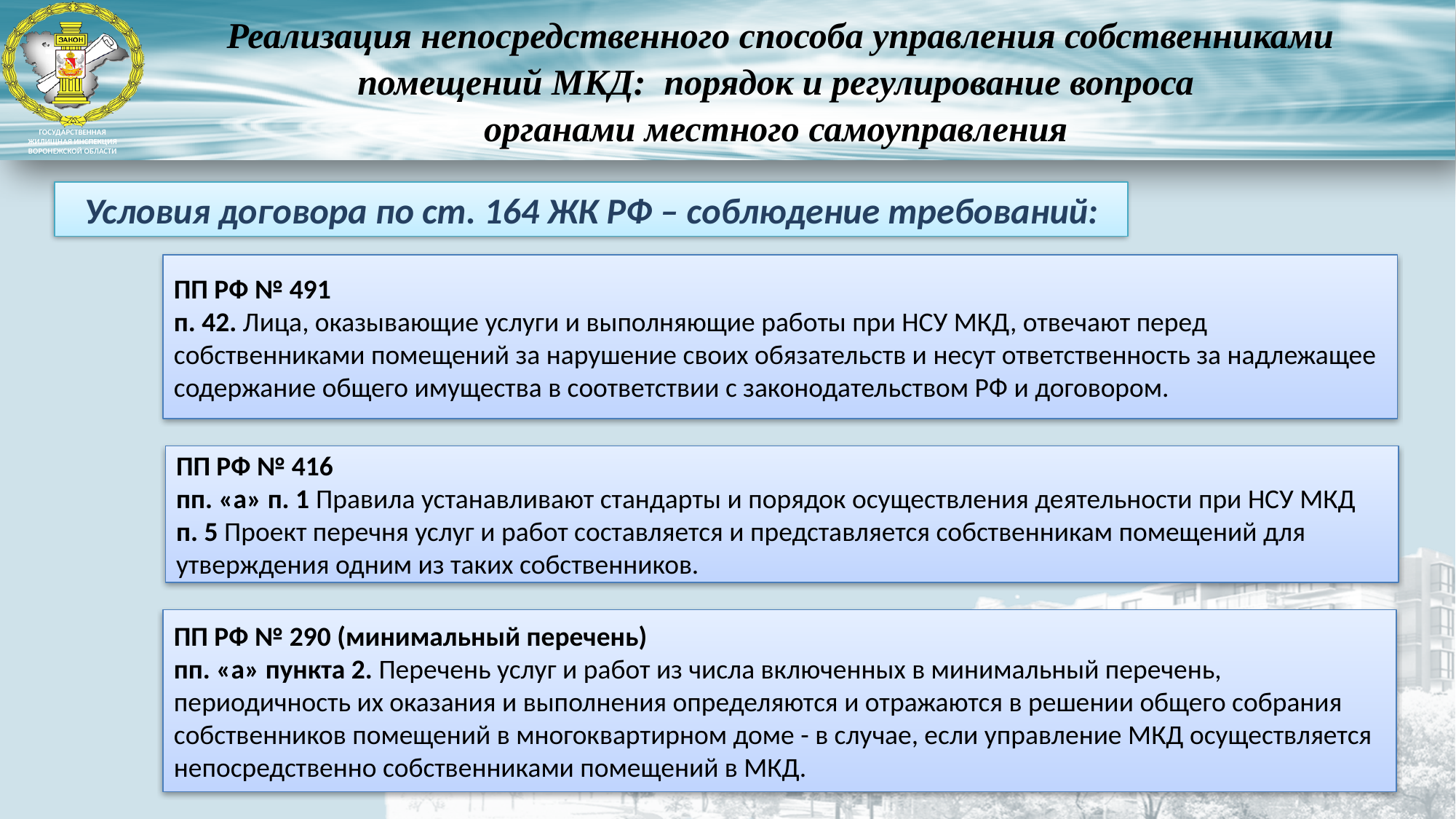

Реализация непосредственного способа управления собственниками помещений МКД:  порядок и регулирование вопроса
органами местного самоуправления
Условия договора по ст. 164 ЖК РФ – соблюдение требований:
ПП РФ № 491
п. 42. Лица, оказывающие услуги и выполняющие работы при НСУ МКД, отвечают перед собственниками помещений за нарушение своих обязательств и несут ответственность за надлежащее содержание общего имущества в соответствии с законодательством РФ и договором.
ПП РФ № 416
пп. «а» п. 1 Правила устанавливают стандарты и порядок осуществления деятельности при НСУ МКД
п. 5 Проект перечня услуг и работ составляется и представляется собственникам помещений для утверждения одним из таких собственников.
ПП РФ № 290 (минимальный перечень)
пп. «а» пункта 2. Перечень услуг и работ из числа включенных в минимальный перечень, периодичность их оказания и выполнения определяются и отражаются в решении общего собрания собственников помещений в многоквартирном доме - в случае, если управление МКД осуществляется непосредственно собственниками помещений в МКД.